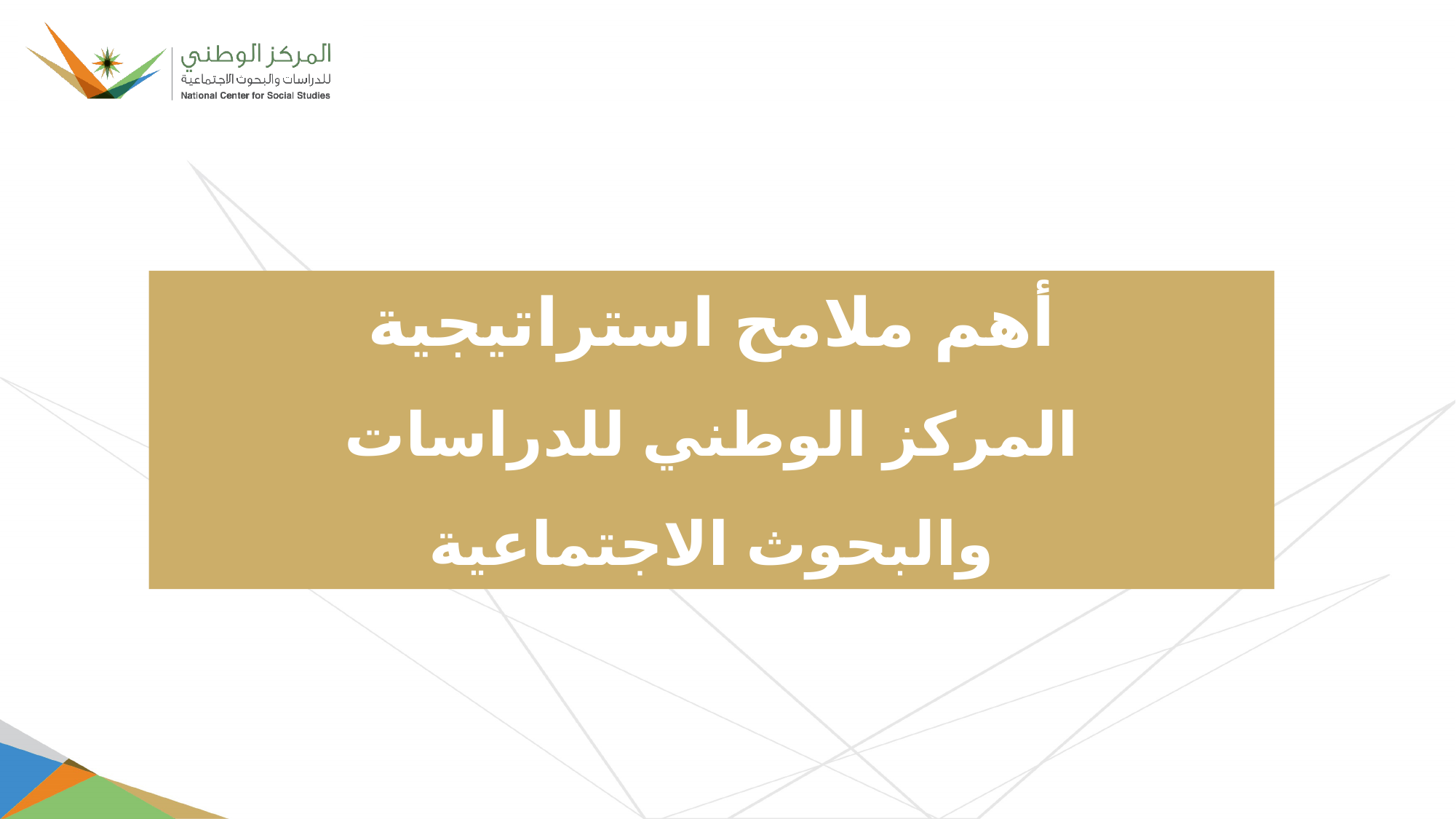

أهم ملامح استراتيجية
المركز الوطني للدراسات والبحوث الاجتماعية